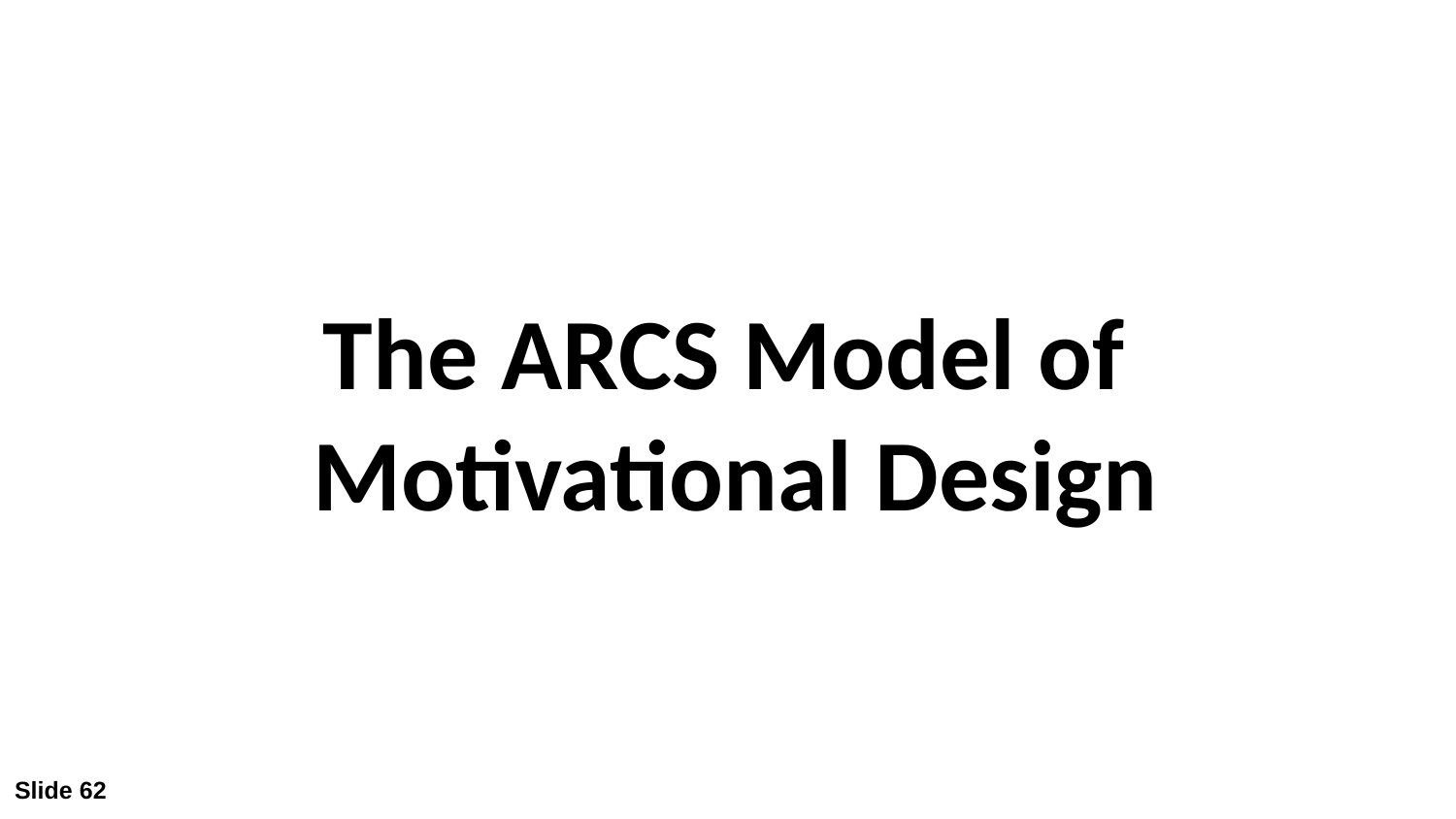

# The ARCS Model of
Motivational Design
Slide 62